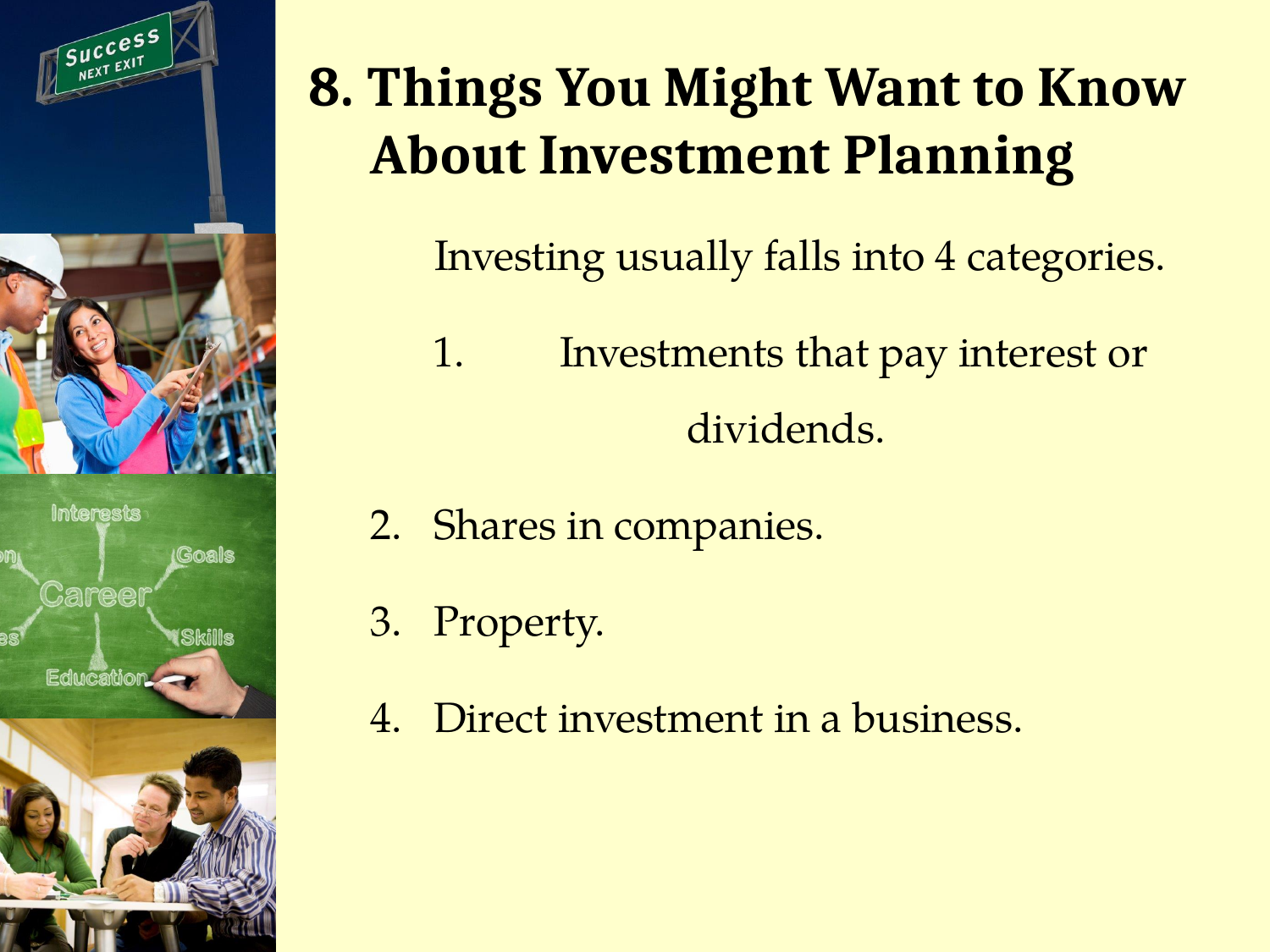

# 8. Things You Might Want to Know About Investment Planning
	Investing usually falls into 4 categories.
	1.	Investments that pay interest or 			dividends.
Shares in companies.
Property.
Direct investment in a business.